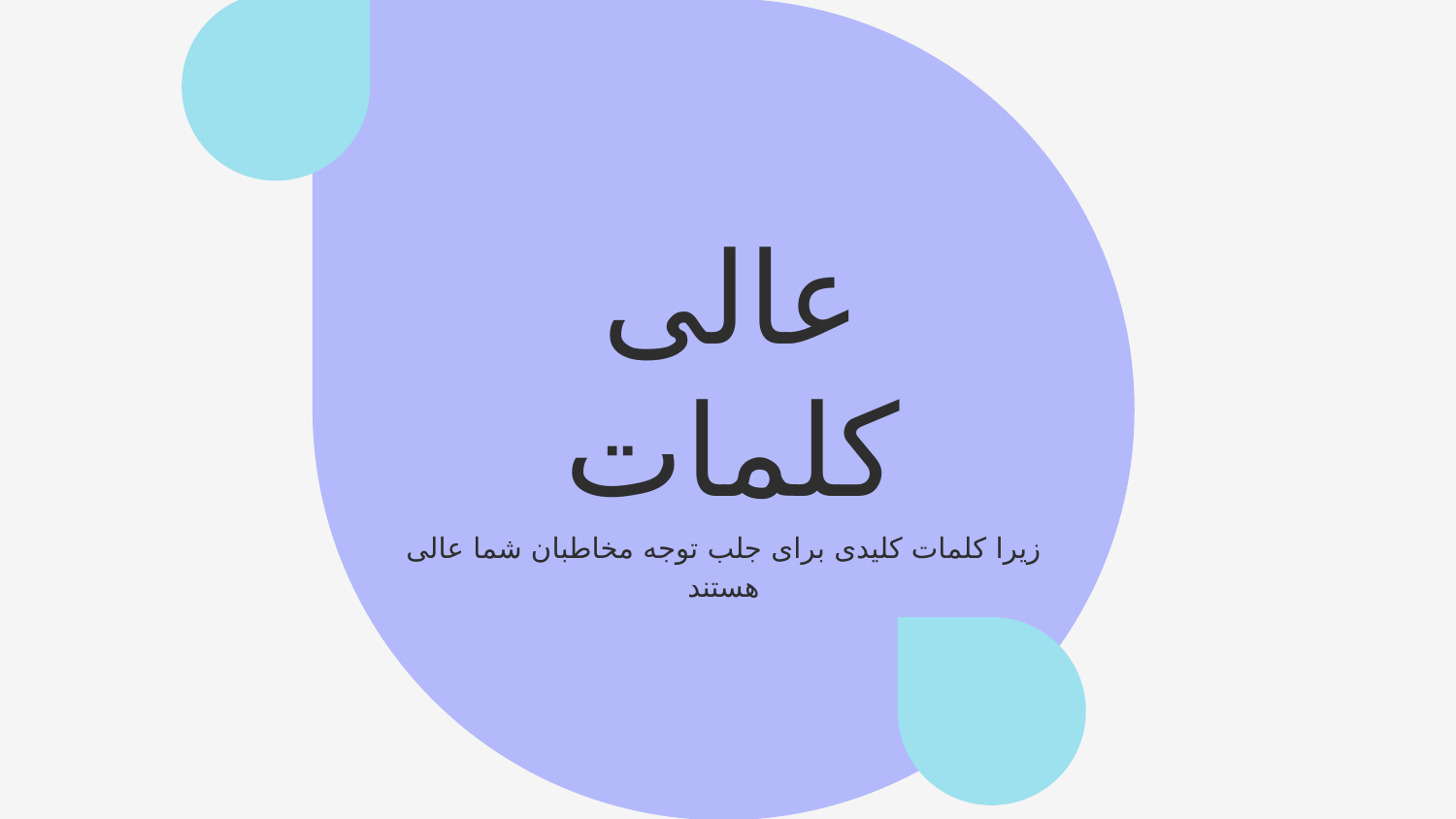

# عالی کلمات
زیرا کلمات کلیدی برای جلب توجه مخاطبان شما عالی هستند